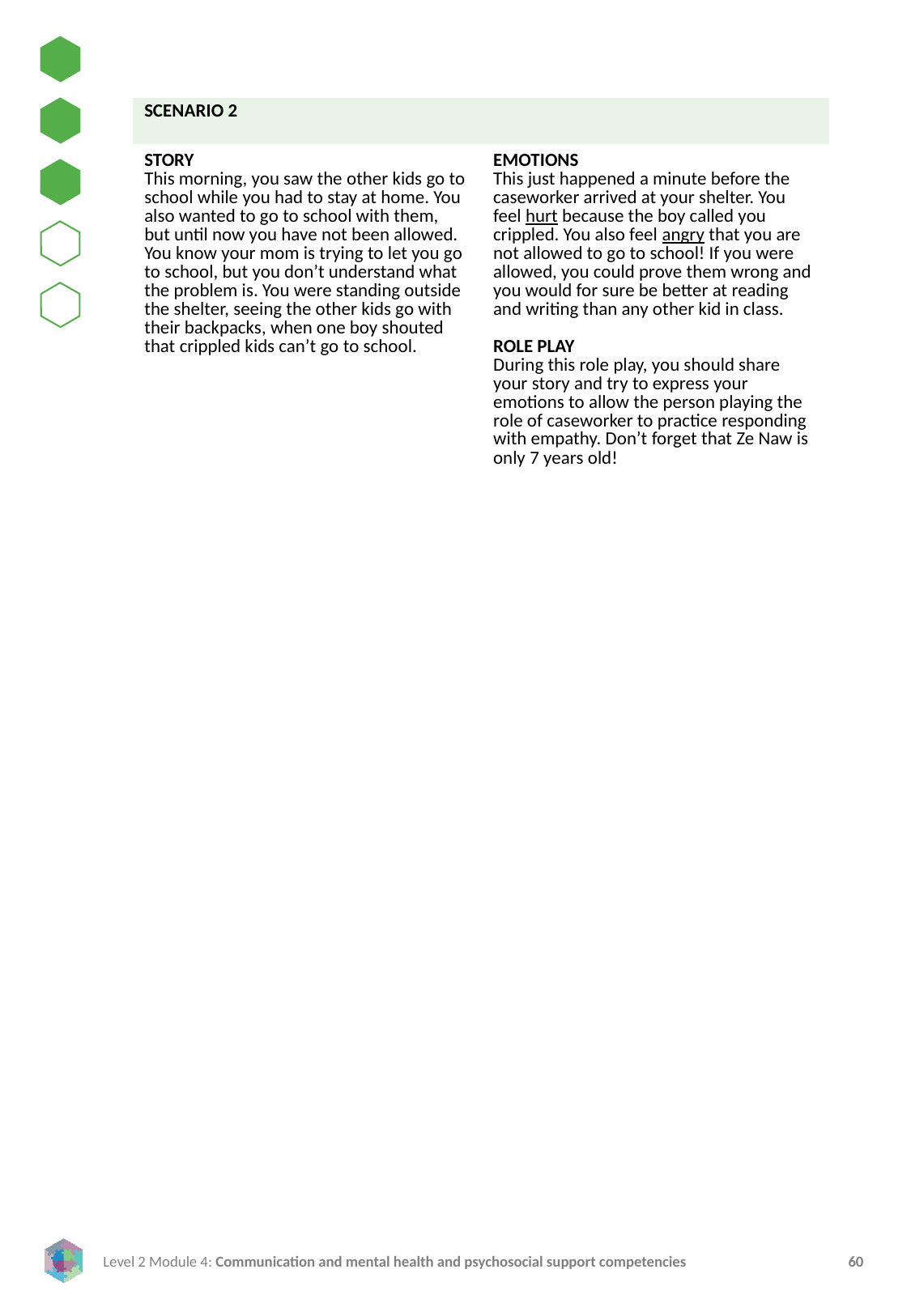

| SCENARIO 2 |  |
| --- | --- |
| STORY This morning, you saw the other kids go to school while you had to stay at home. You also wanted to go to school with them, but until now you have not been allowed. You know your mom is trying to let you go to school, but you don’t understand what the problem is. You were standing outside the shelter, seeing the other kids go with their backpacks, when one boy shouted that crippled kids can’t go to school. | EMOTIONS This just happened a minute before the caseworker arrived at your shelter. You feel hurt because the boy called you crippled. You also feel angry that you are not allowed to go to school! If you were allowed, you could prove them wrong and you would for sure be better at reading and writing than any other kid in class. ROLE PLAY During this role play, you should share your story and try to express your emotions to allow the person playing the role of caseworker to practice responding with empathy. Don’t forget that Ze Naw is only 7 years old! |